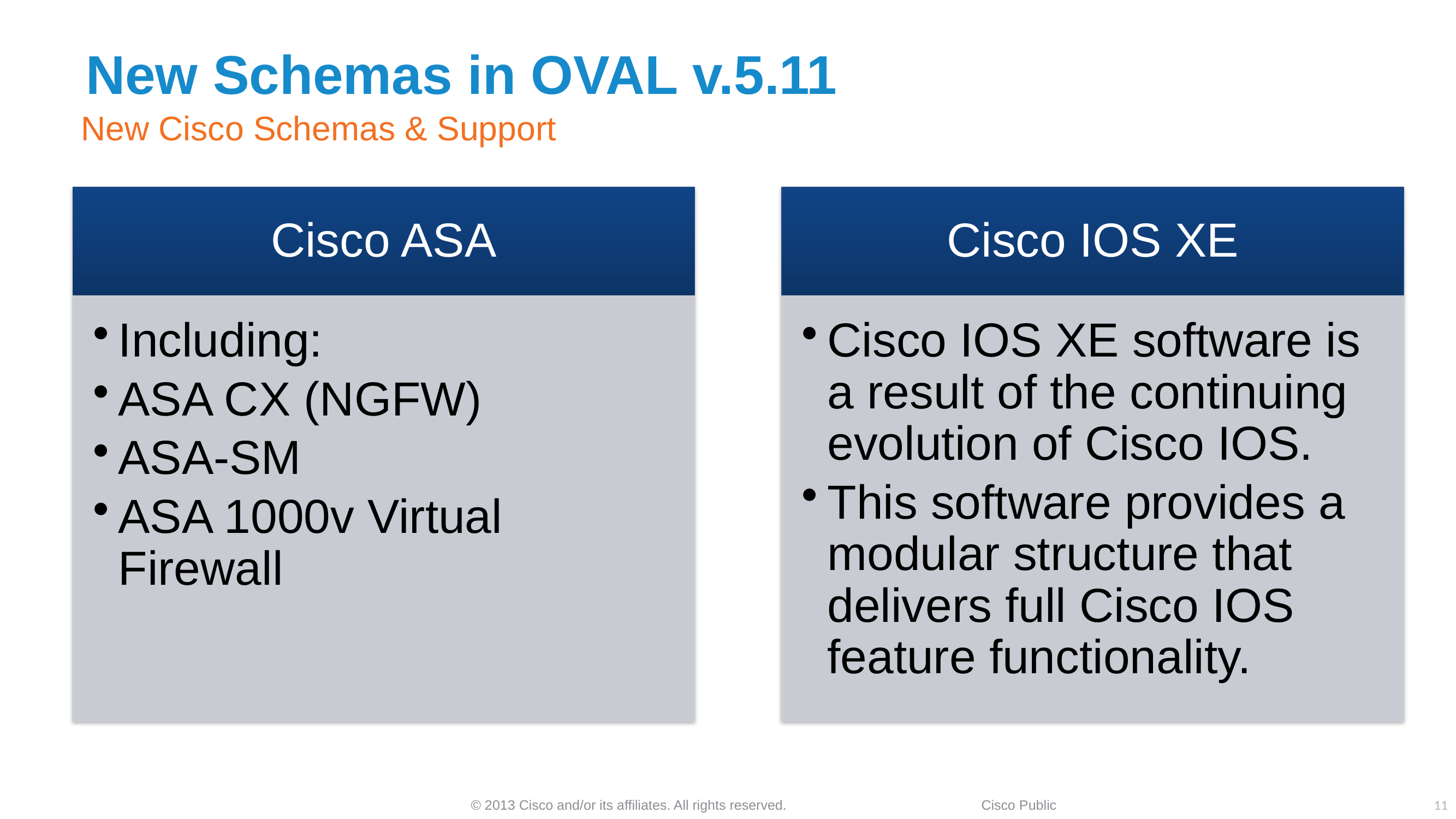

# New Schemas in OVAL v.5.11
New Cisco Schemas & Support
Cisco ASA
Including:
ASA CX (NGFW)
ASA-SM
ASA 1000v Virtual Firewall
Cisco IOS XE
Cisco IOS XE software is a result of the continuing evolution of Cisco IOS.
This software provides a modular structure that delivers full Cisco IOS feature functionality.
11